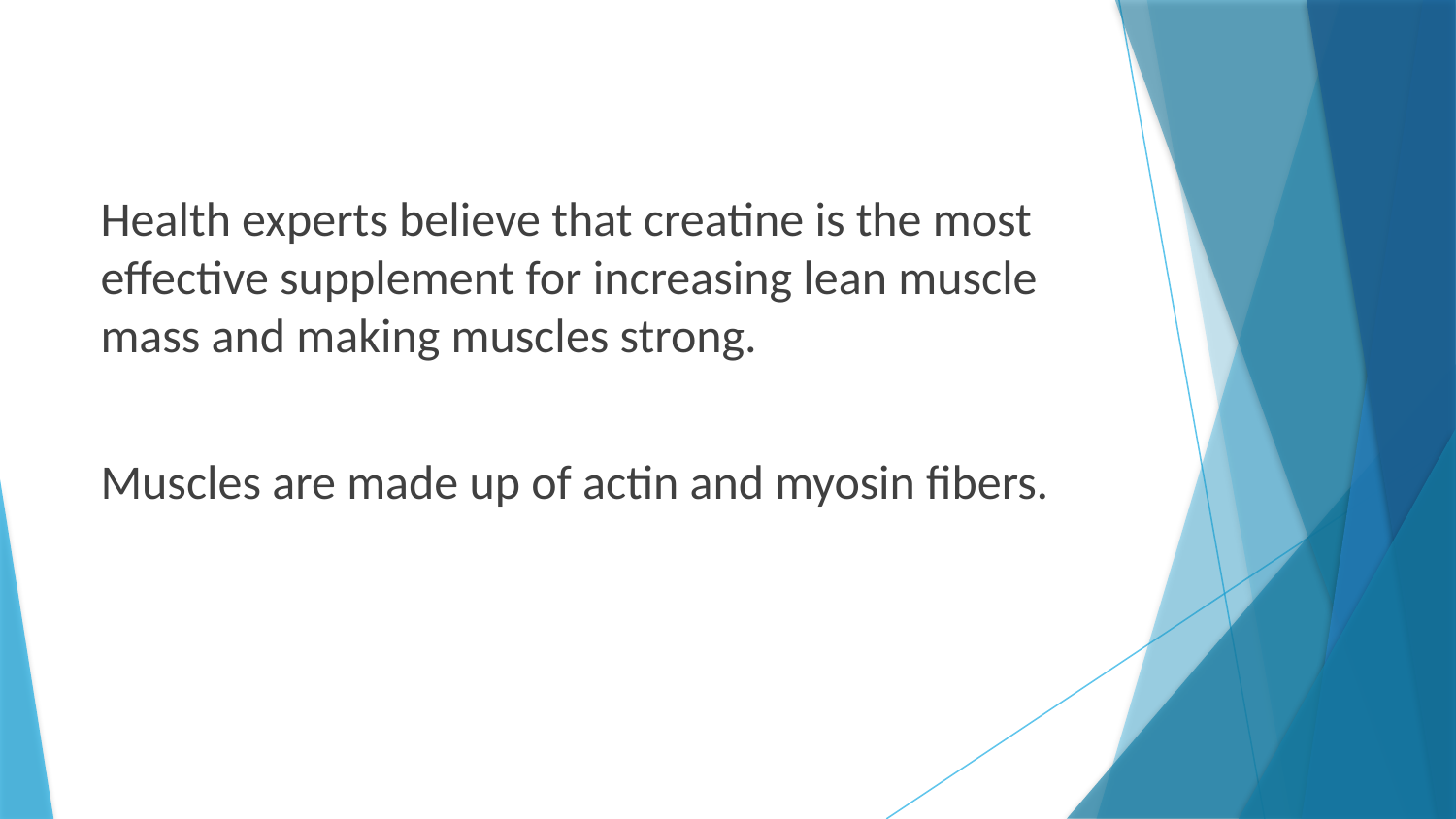

Health experts believe that creatine is the most effective supplement for increasing lean muscle mass and making muscles strong.

Muscles are made up of actin and myosin fibers.